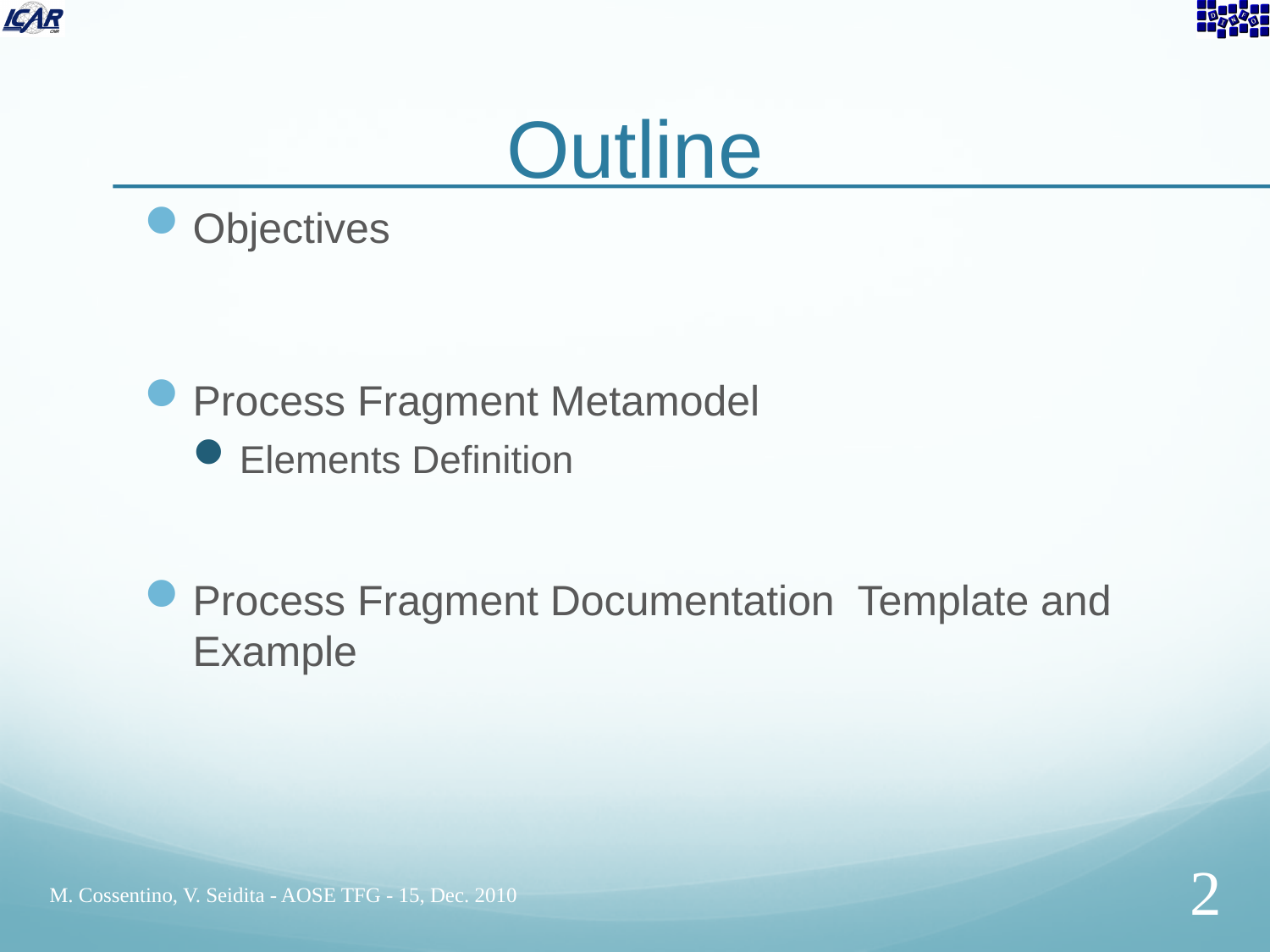

# Outline
Objectives

Process Fragment Metamodel
Elements Definition

Process Fragment Documentation  Template and Example
M. Cossentino, V. Seidita - AOSE TFG - 15, Dec. 2010
2